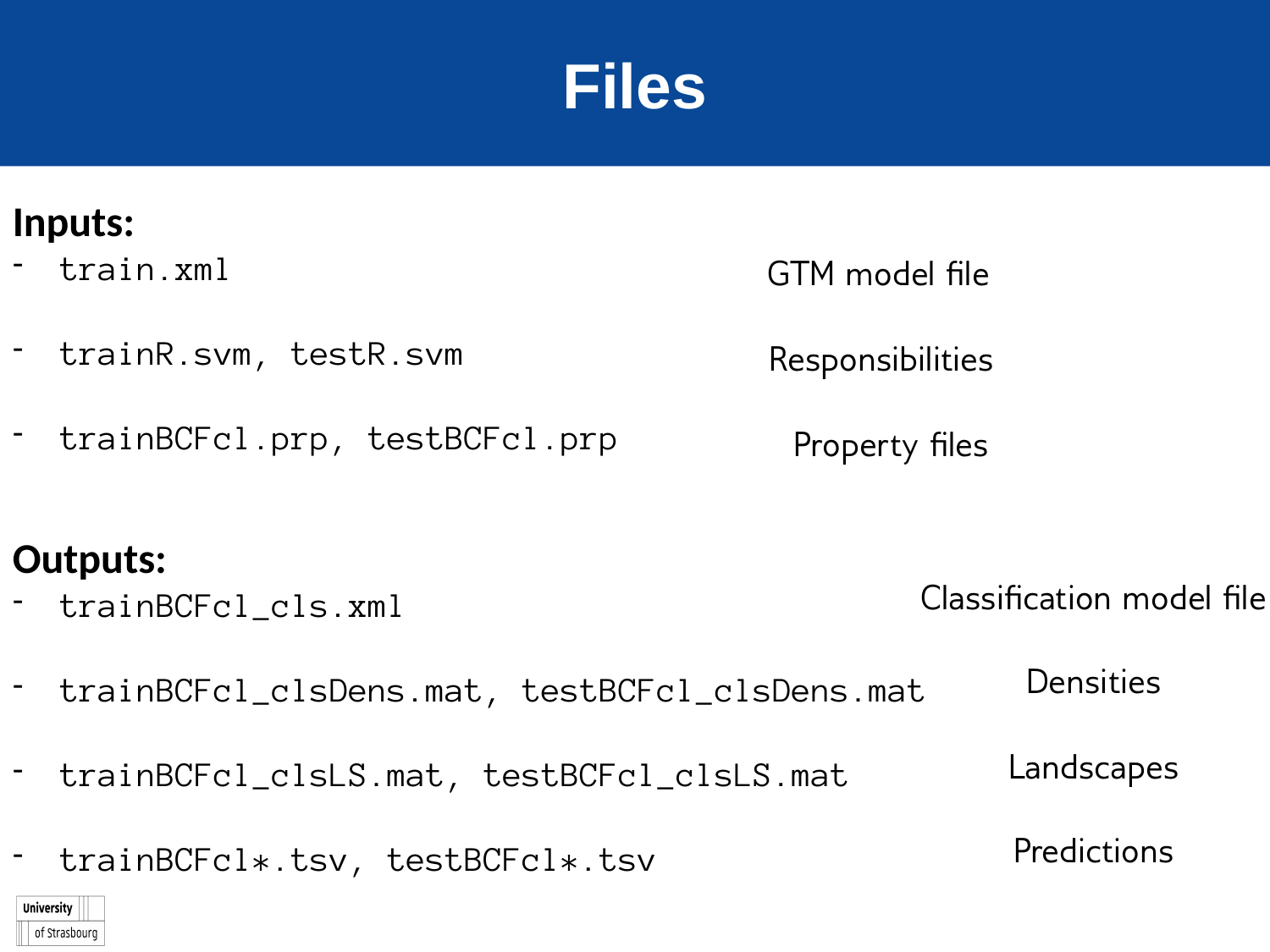

# Files
Inputs:
train.xml

trainR.svm, testR.svm

trainBCFcl.prp, testBCFcl.prp
GTM model file
Responsibilities
Property files
Outputs:
trainBCFcl_cls.xml

trainBCFcl_clsDens.mat, testBCFcl_clsDens.mat

trainBCFcl_clsLS.mat, testBCFcl_clsLS.mat

trainBCFcl*.tsv, testBCFcl*.tsv
Classification model file
Densities
Landscapes
Predictions